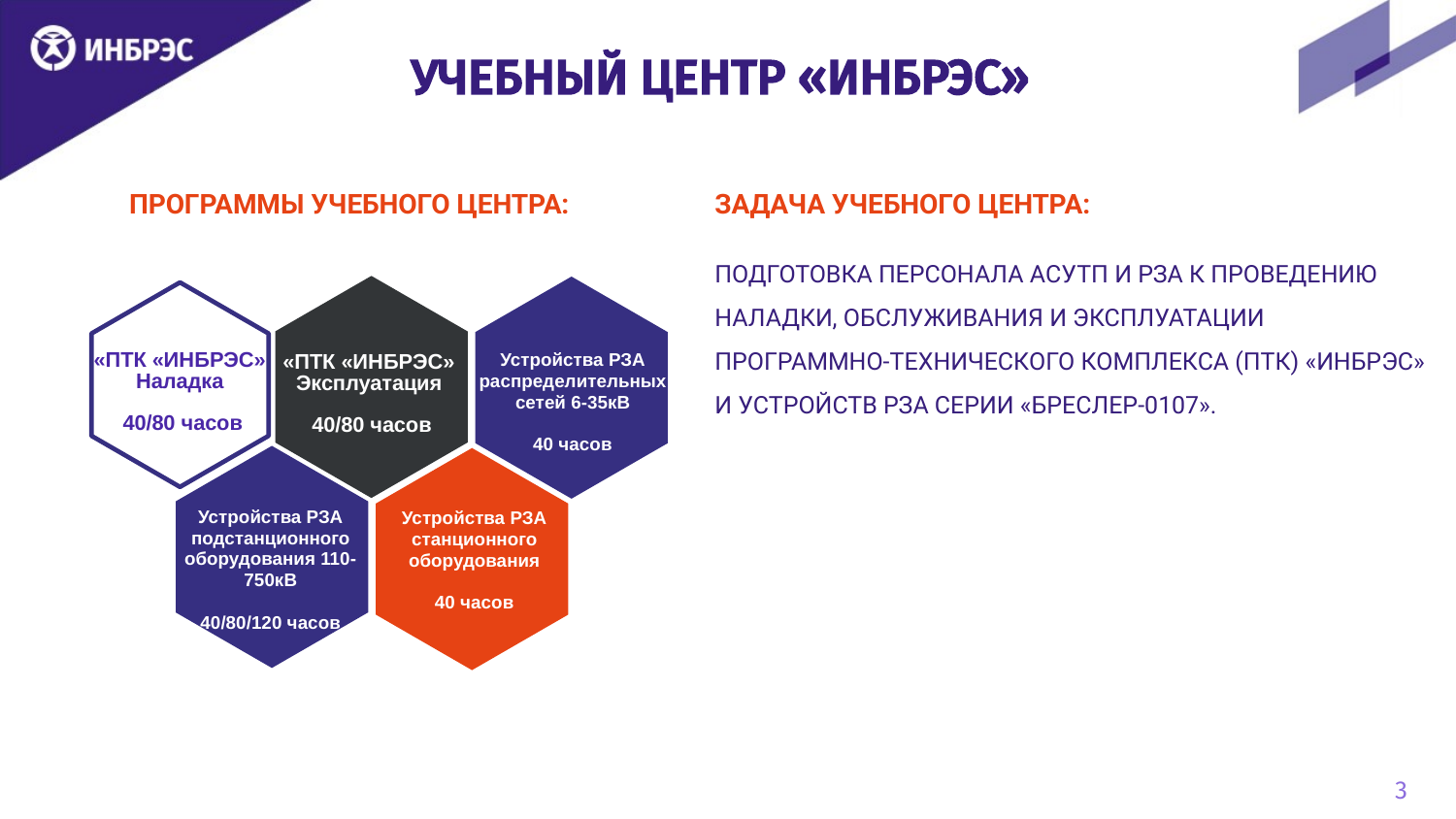

Учебный центр «ИНБРЭС»
ПРОГРАММЫ УЧЕБНОГО ЦЕНТРА:
ЗАДАЧА УЧЕБНОГО ЦЕНТРА:
ПОДГОТОВКА ПЕРСОНАЛА АСУТП И РЗА К ПРОВЕДЕНИЮ НАЛАДКИ, ОБСЛУЖИВАНИЯ И ЭКСПЛУАТАЦИИ ПРОГРАММНО-ТЕХНИЧЕСКОГО КОМПЛЕКСА (ПТК) «ИНБРЭС» И УСТРОЙСТВ РЗА СЕРИИ «БРЕСЛЕР-0107».

Устройства РЗА распределительных сетей 6-35кВ

40 часов
«ПТК «ИНБРЭС» Наладка

 40/80 часов
«ПТК «ИНБРЭС» Эксплуатация

 40/80 часов

Устройства РЗА подстанционного оборудования 110-750кВ

40/80/120 часов
Устройства РЗА станционного оборудования

40 часов
3